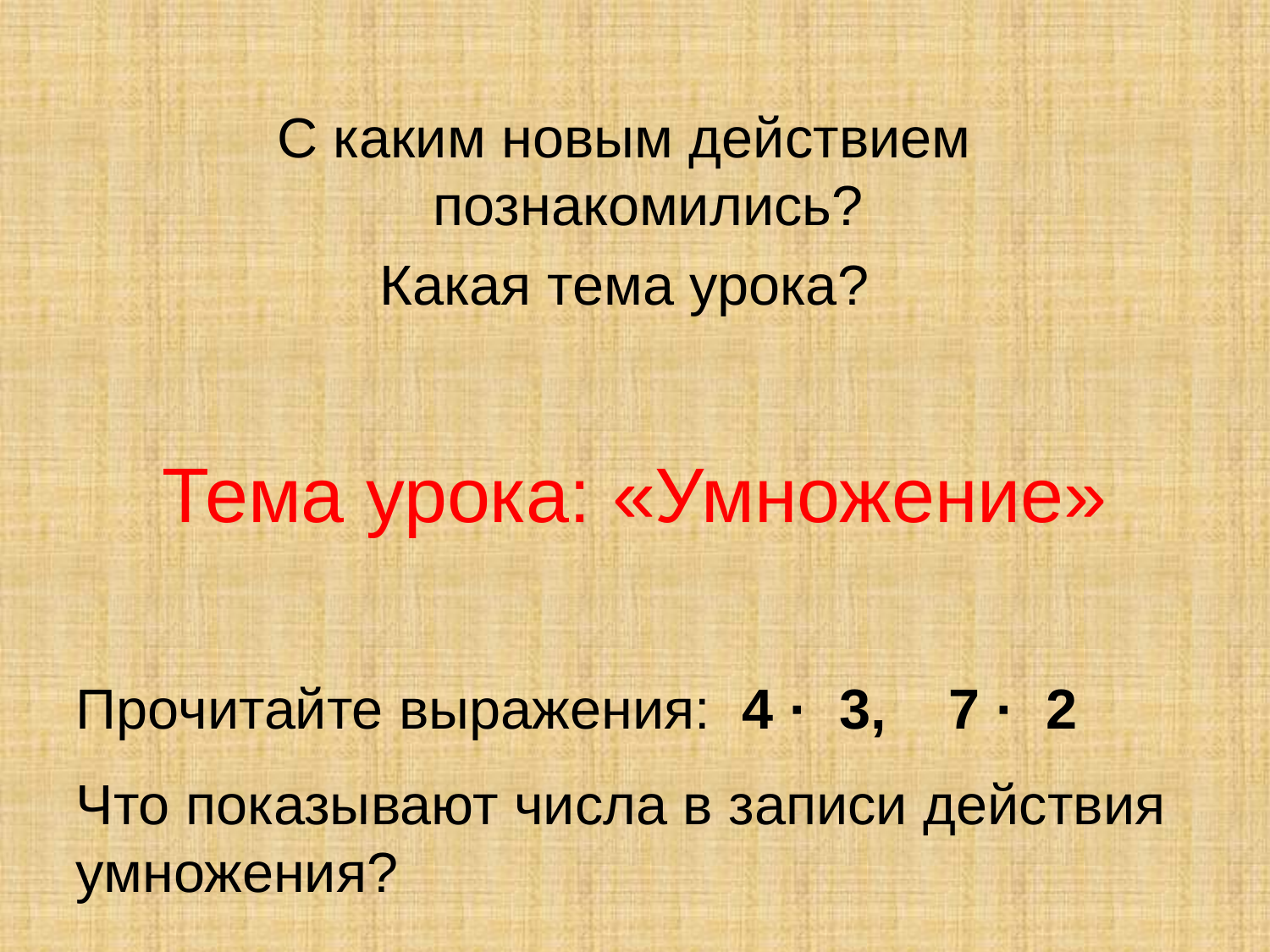

С каким новым действием познакомились?
Какая тема урока?
# Тема урока: «Умножение»
Прочитайте выражения:  4 ·  3,    7 ·  2
Что показывают числа в записи действия умножения?